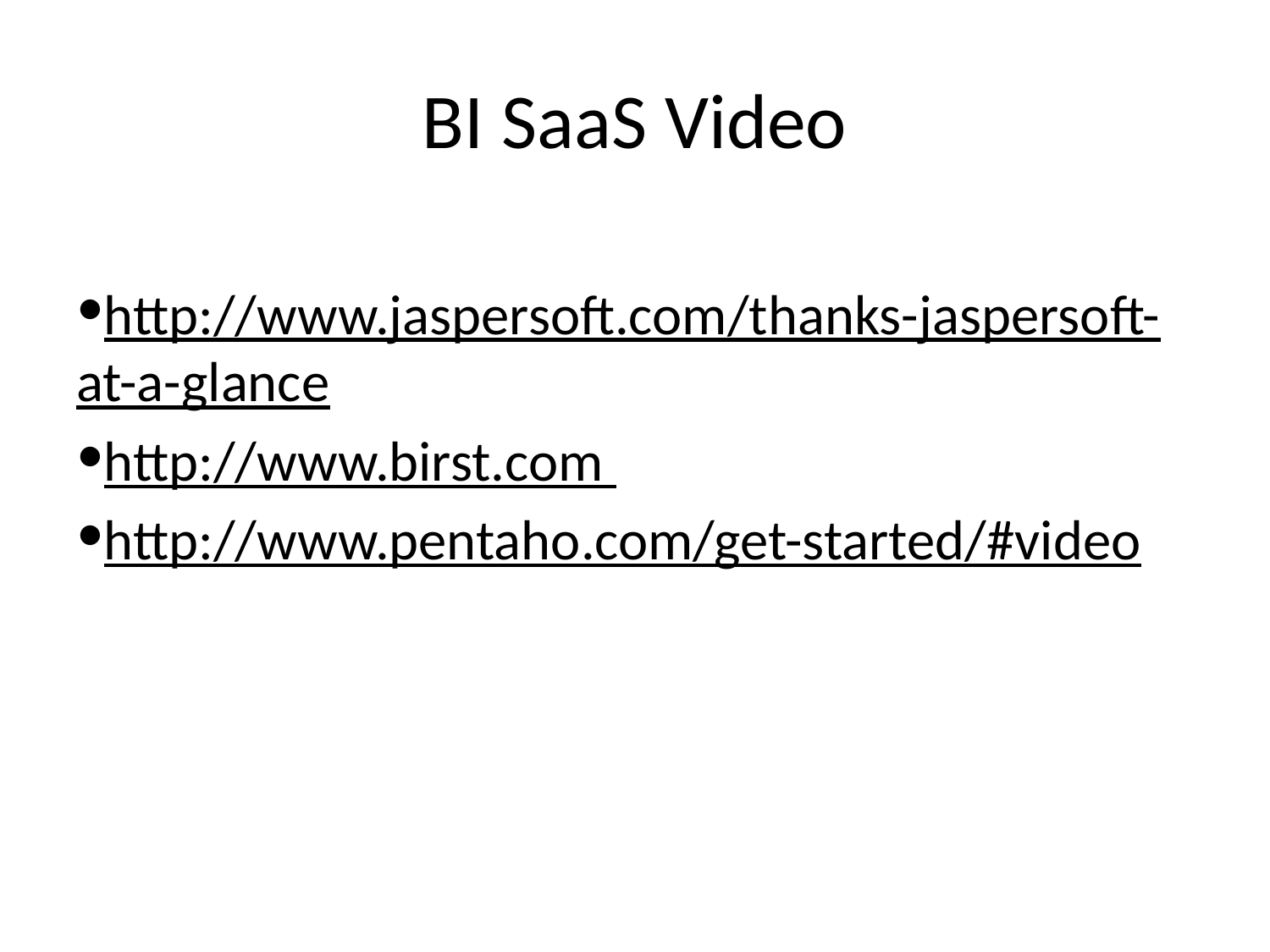

# BI SaaS Video

http://www.jaspersoft.com/thanks-jaspersoft-at-a-glance
http://www.birst.com
http://www.pentaho.com/get-started/#video